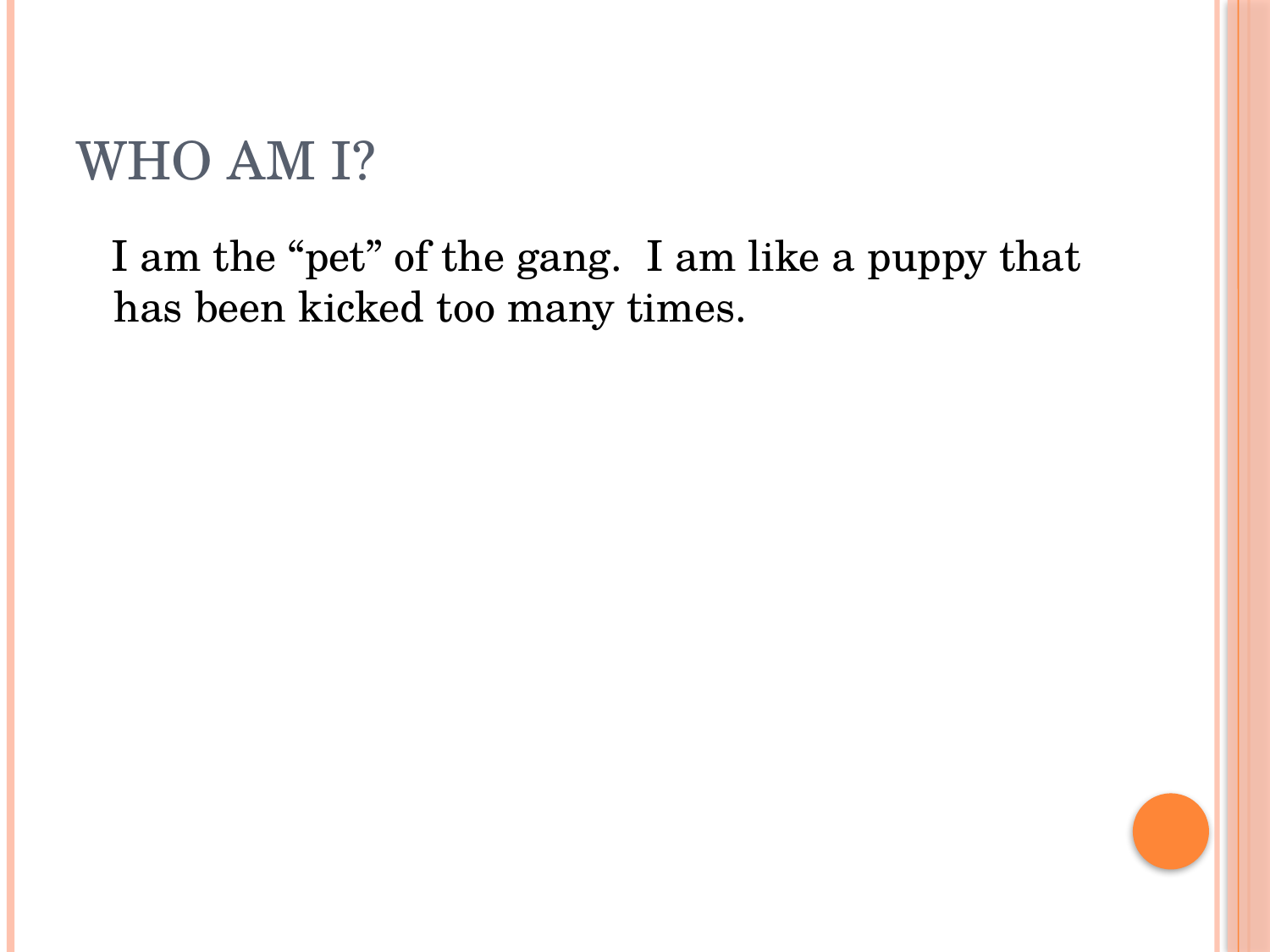

# Who Am I?
   I am the “pet” of the gang.  I am like a puppy that has been kicked too many times.